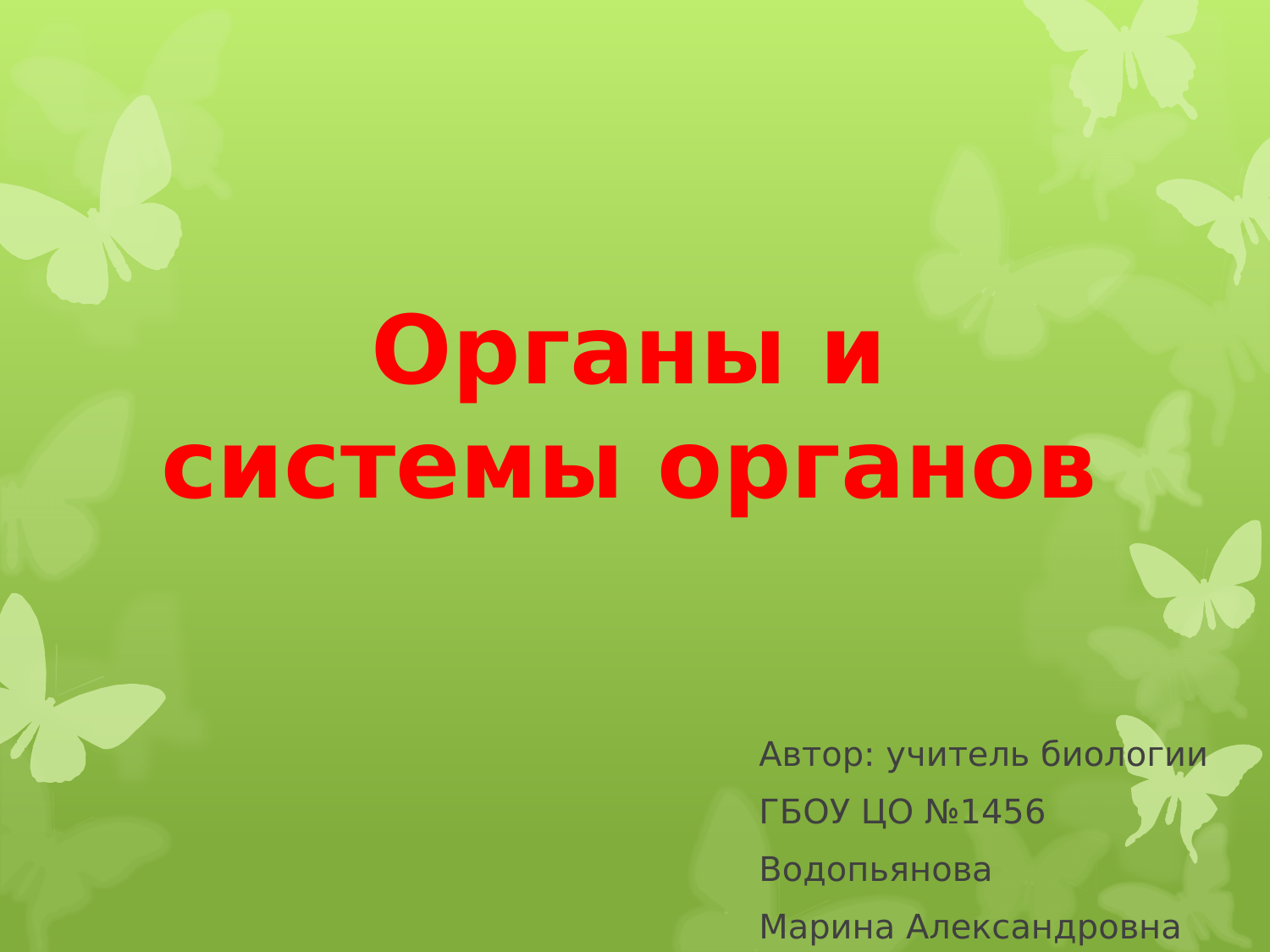

# Органы и системы органов
Автор: учитель биологии
ГБОУ ЦО №1456
Водопьянова
Марина Александровна